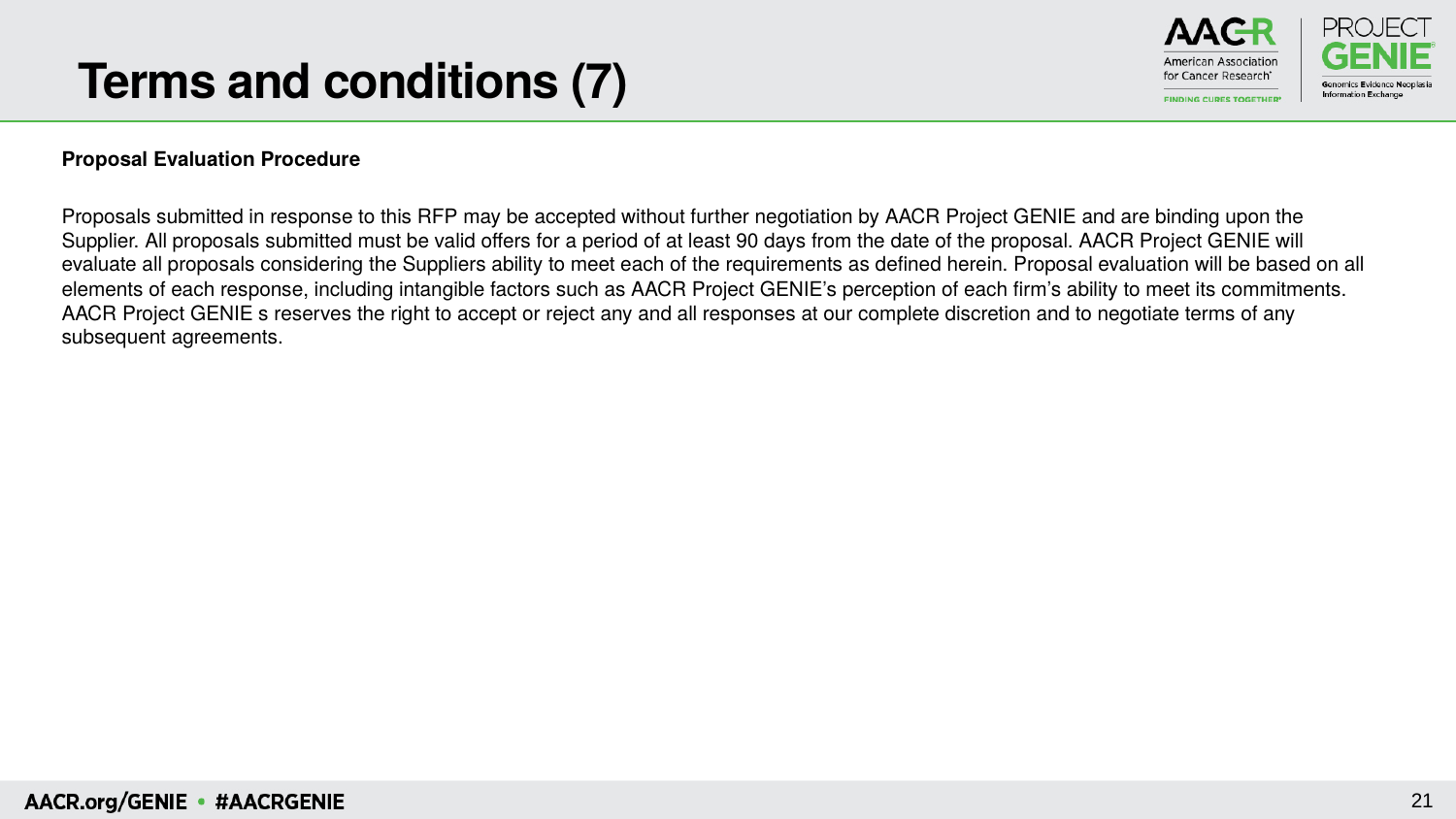

# Terms and conditions (7)
Proposal Evaluation Procedure

Proposals submitted in response to this RFP may be accepted without further negotiation by AACR Project GENIE and are binding upon the Supplier. All proposals submitted must be valid offers for a period of at least 90 days from the date of the proposal. AACR Project GENIE will evaluate all proposals considering the Suppliers ability to meet each of the requirements as defined herein. Proposal evaluation will be based on all elements of each response, including intangible factors such as AACR Project GENIE’s perception of each firm’s ability to meet its commitments. AACR Project GENIE s reserves the right to accept or reject any and all responses at our complete discretion and to negotiate terms of any subsequent agreements.